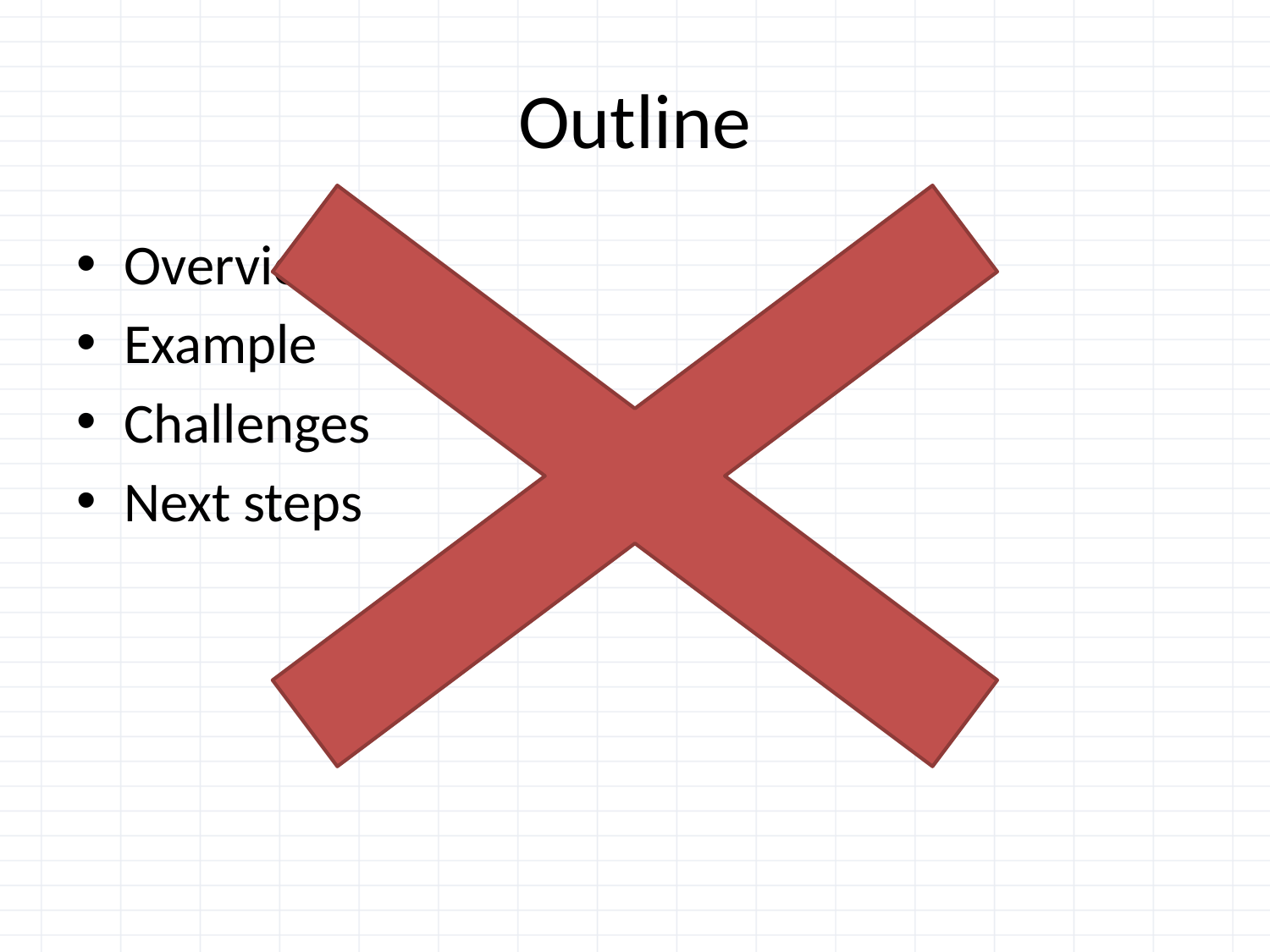

# Outline
Overview
Example
Challenges
Next steps